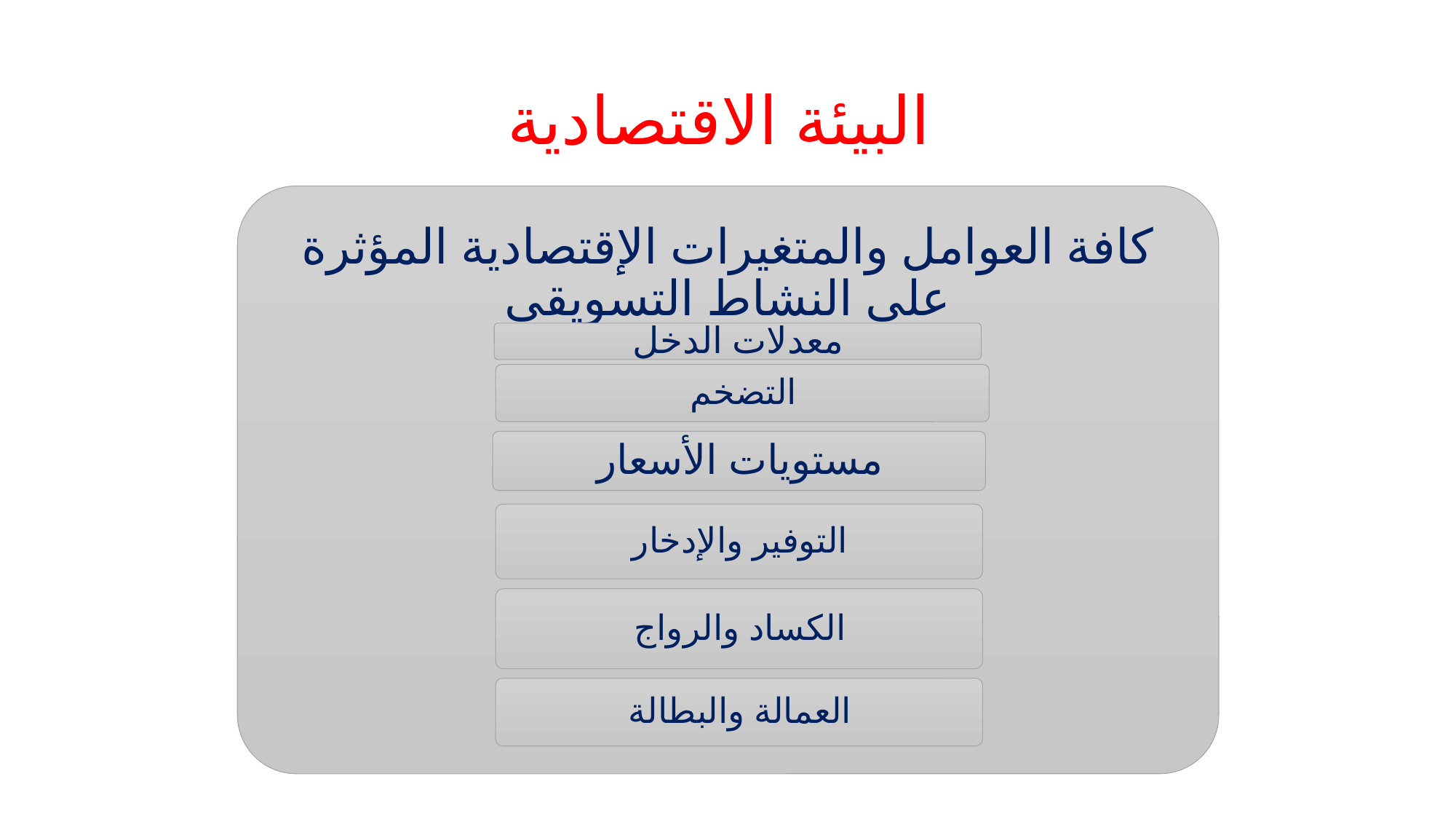

# البيئة الاقتصادية
كافة العوامل والمتغيرات الإقتصادية المؤثرة على النشاط التسويقي
معدلات الدخل
التضخم
مستويات الأسعار
الكساد والرواج
التوفير والإدخار
العمالة والبطالة